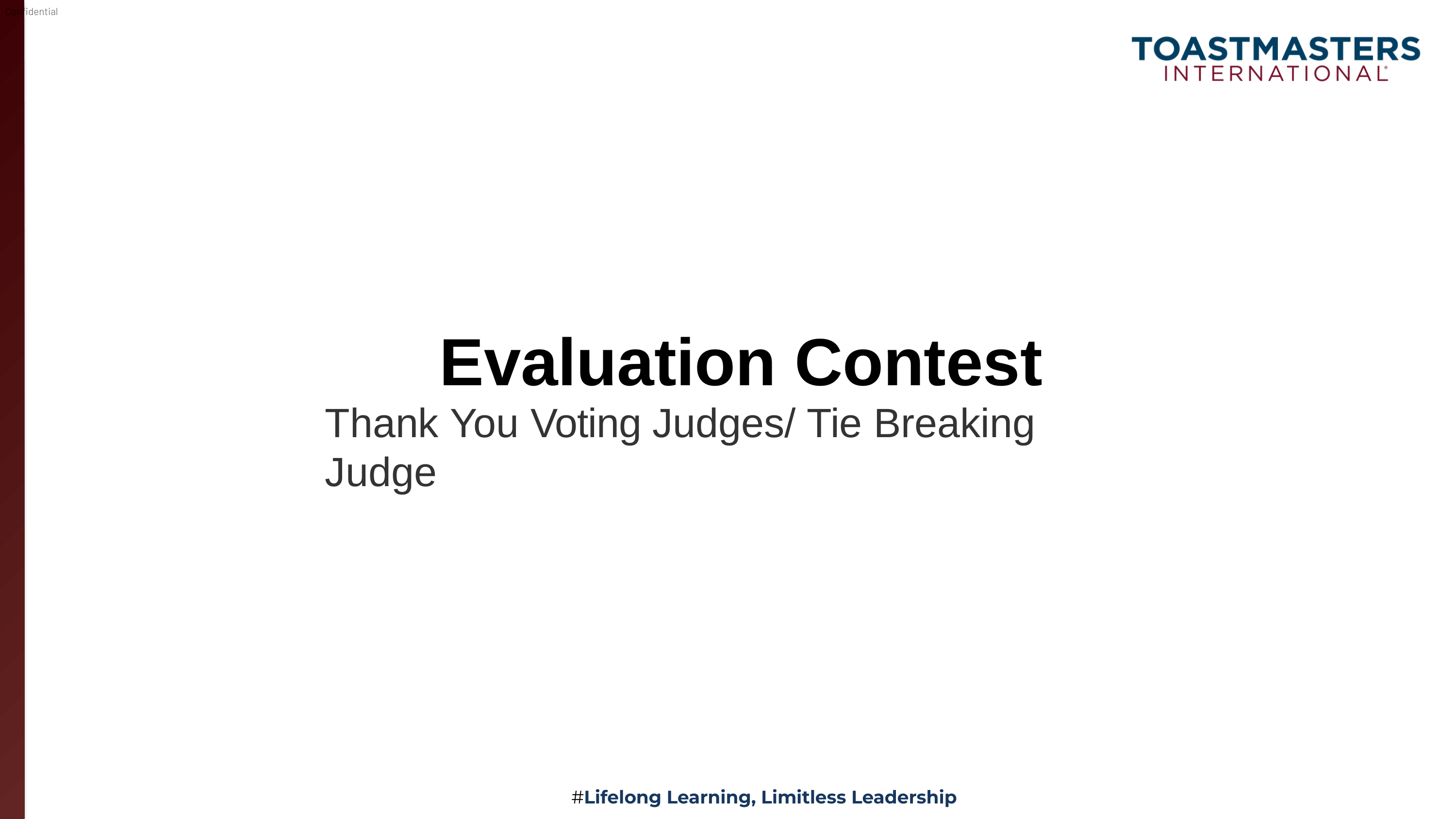

# Evaluation Contest
Thank You Voting Judges/ Tie Breaking Judge